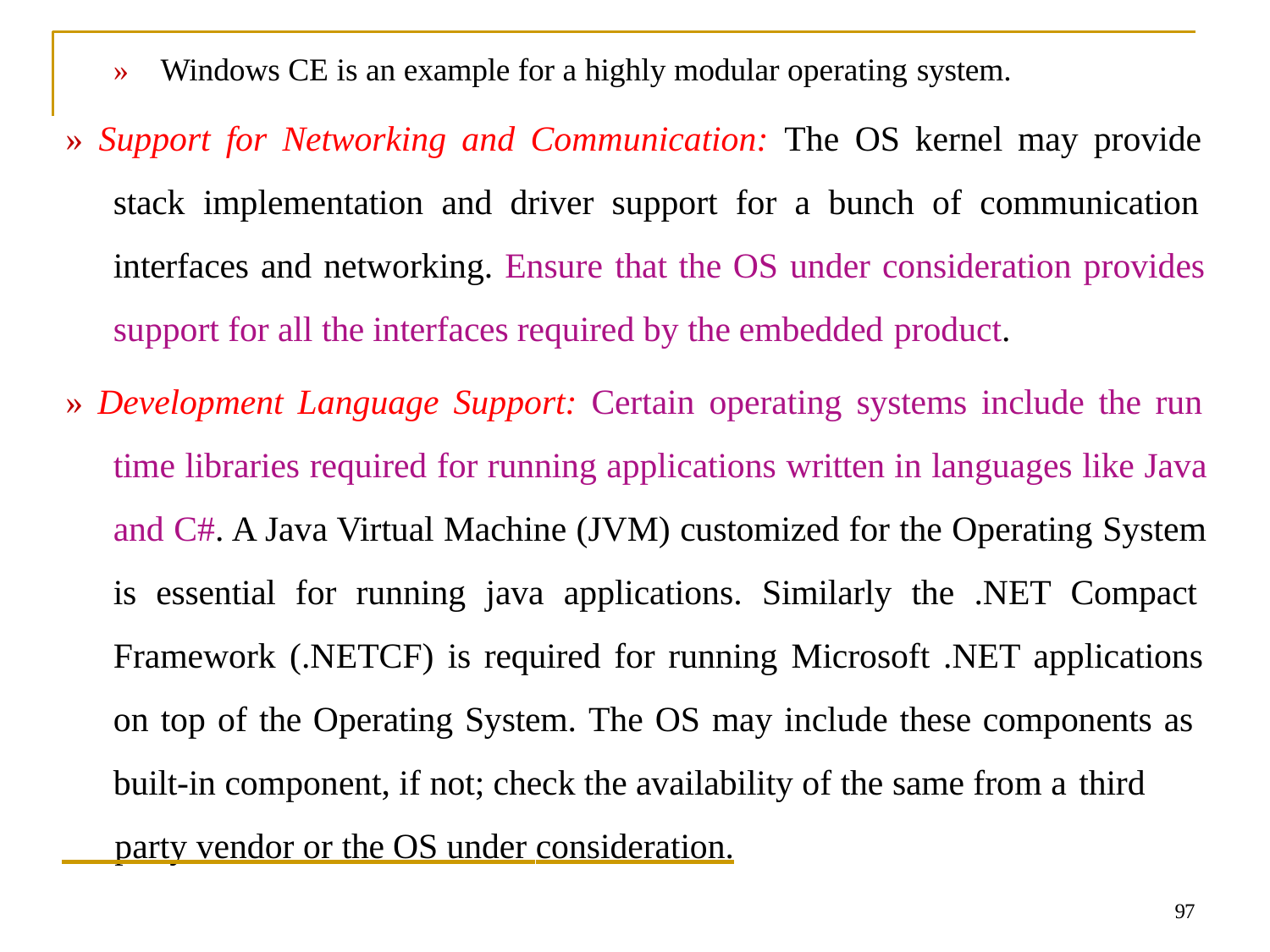

»	Windows CE is an example for a highly modular operating system.
# » Support for Networking and Communication: The OS kernel may provide  stack implementation and driver support for a bunch of communication  interfaces and networking. Ensure that the OS under consideration provides  support for all the interfaces required by the embedded product.
» Development Language Support: Certain operating systems include the run  time libraries required for running applications written in languages like Java  and C#. A Java Virtual Machine (JVM) customized for the Operating System  is essential for running java applications. Similarly the .NET Compact  Framework (.NETCF) is required for running Microsoft .NET applications  on top of the Operating System. The OS may include these components as   built-in component, if not; check the availability of the same from a third
      party vendor or the OS under consideration.
97